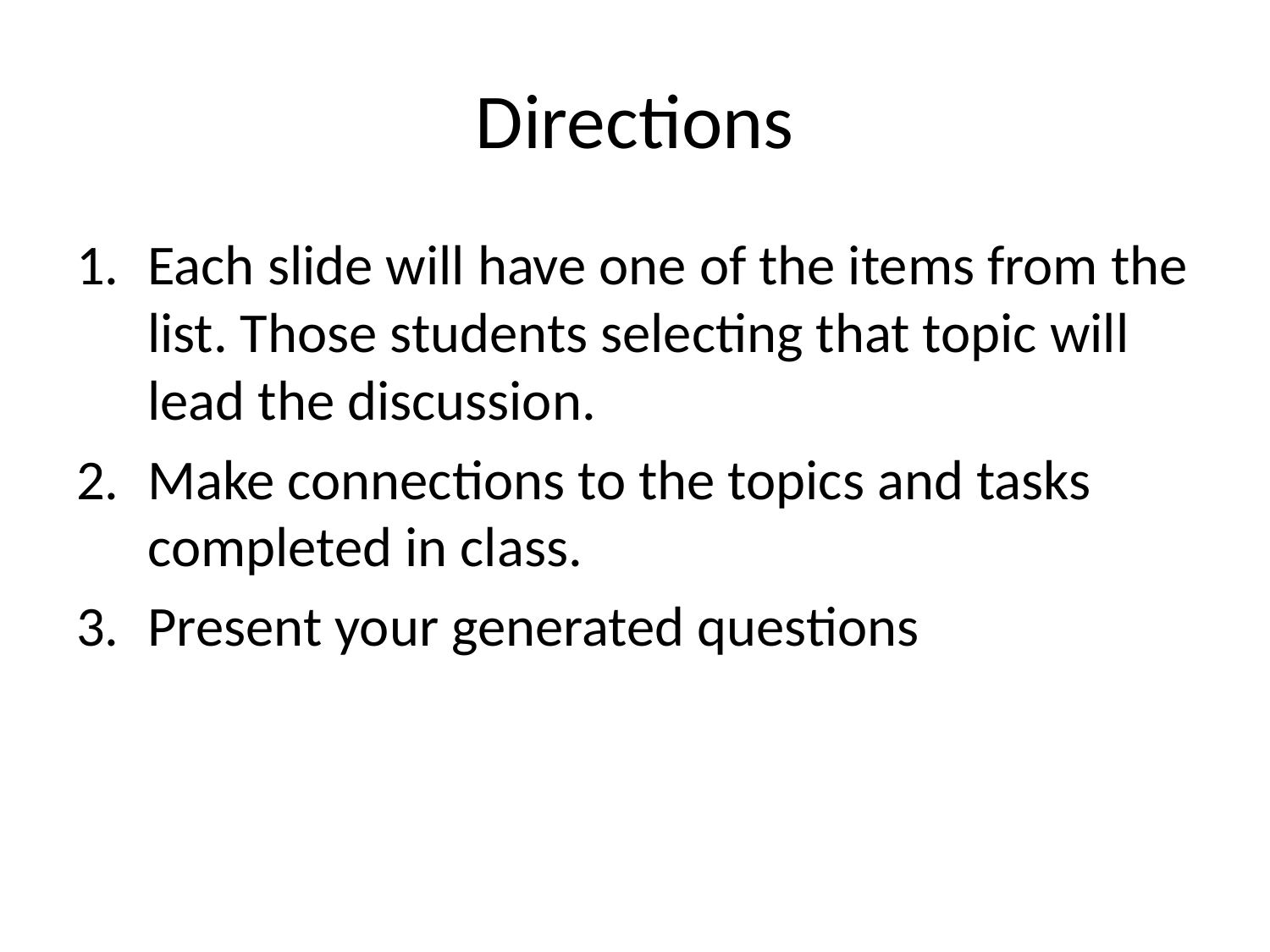

# Directions
Each slide will have one of the items from the list. Those students selecting that topic will lead the discussion.
Make connections to the topics and tasks completed in class.
Present your generated questions